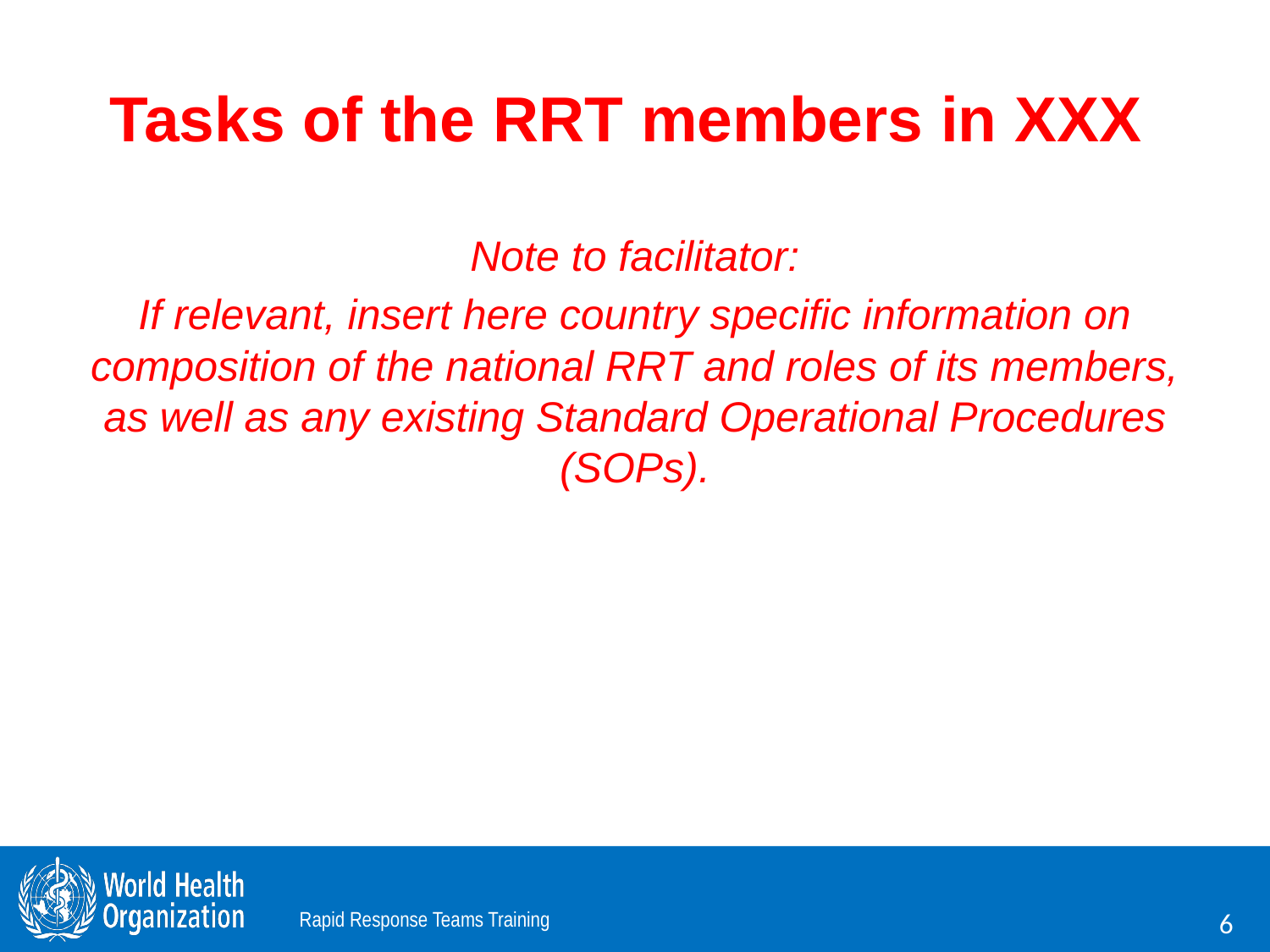

# Tasks of the RRT members in XXX
Note to facilitator:
If relevant, insert here country specific information on composition of the national RRT and roles of its members, as well as any existing Standard Operational Procedures (SOPs).